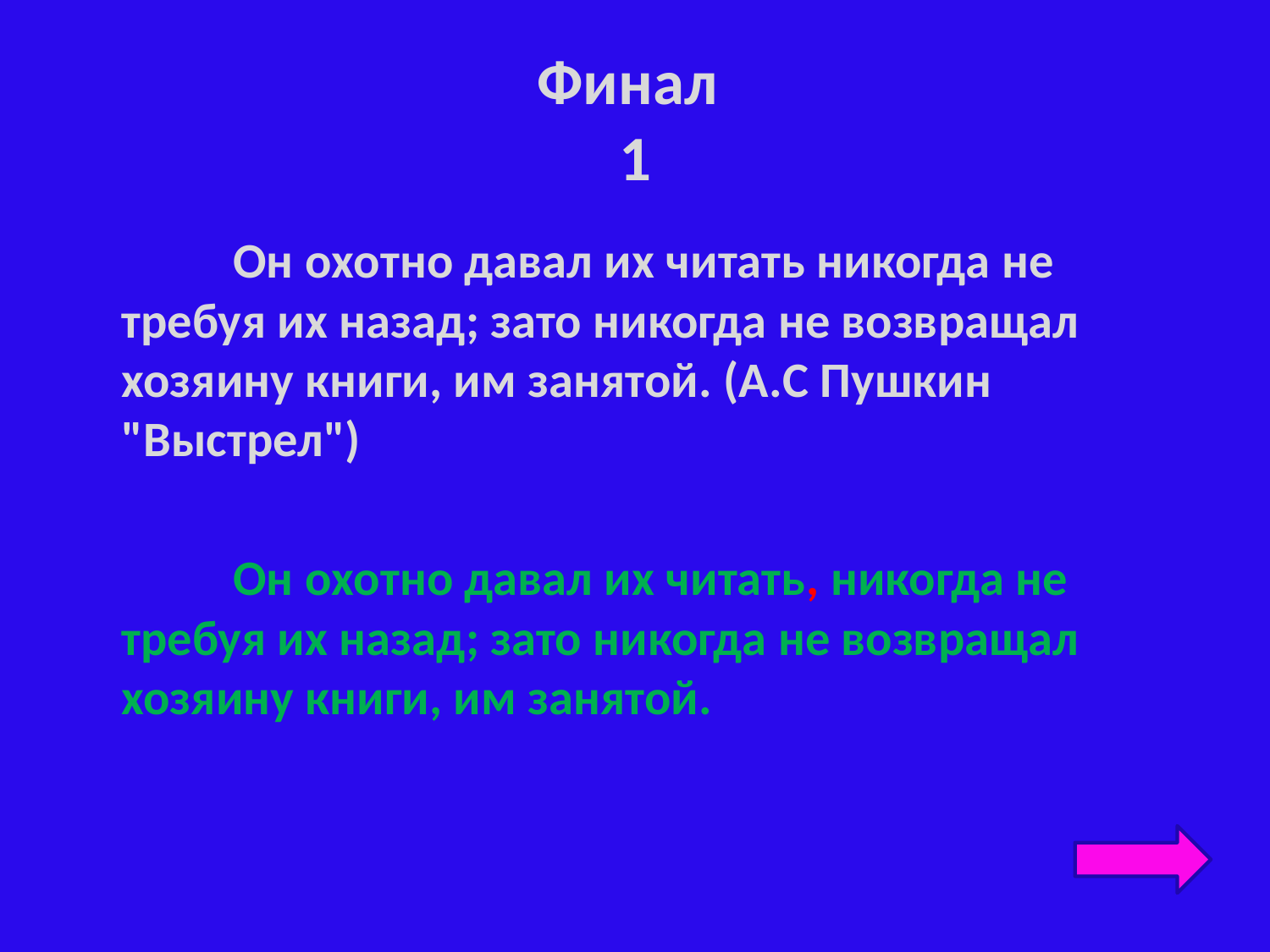

# Финал 1
              Он охотно давал их читать никогда не требуя их назад; зато никогда не возвращал хозяину книги, им занятой. (А.С Пушкин "Выстрел")

              Он охотно давал их читать, никогда не требуя их назад; зато никогда не возвращал хозяину книги, им занятой.